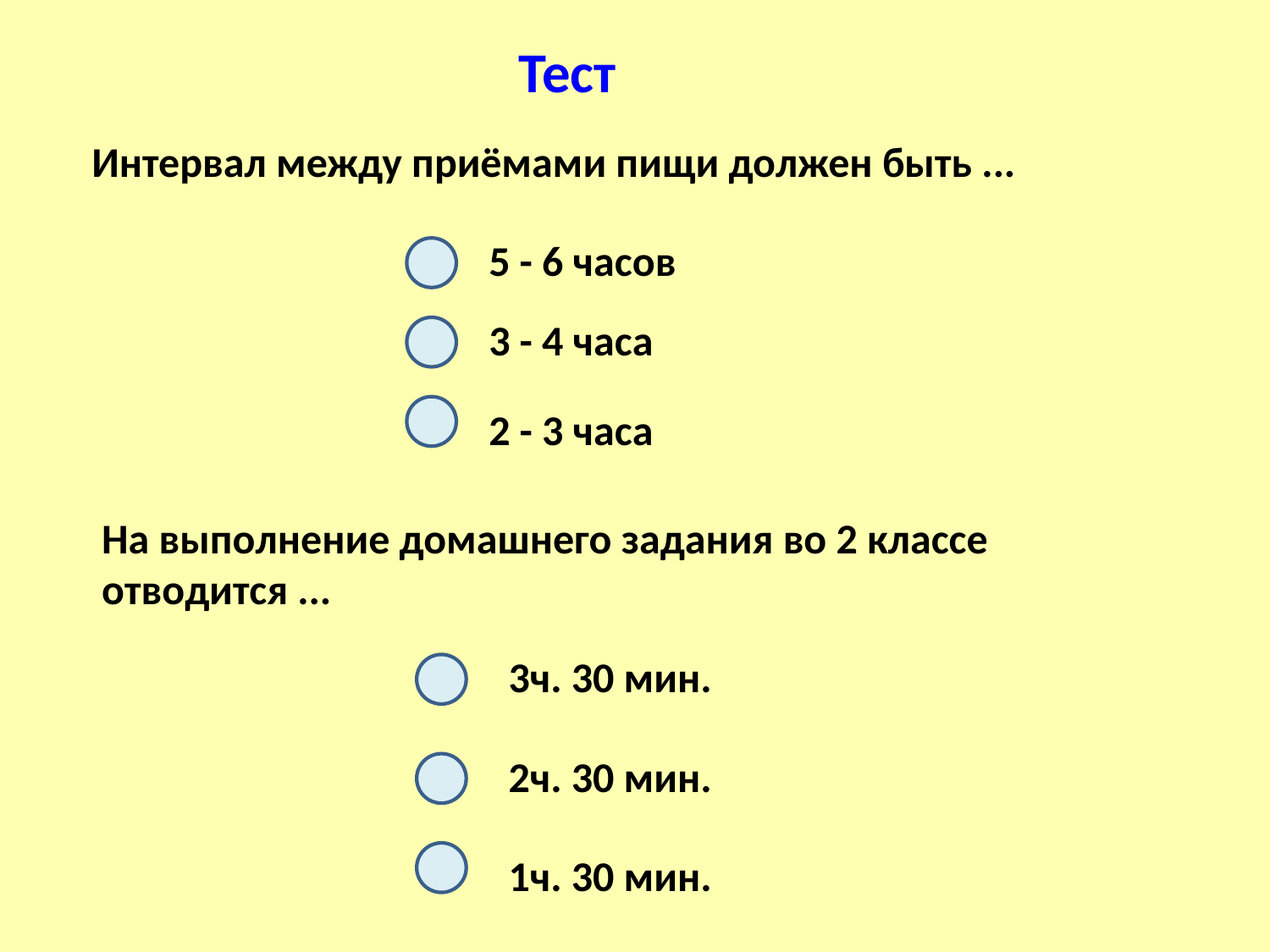

Тест
Интервал между приёмами пищи должен быть ...
5 - 6 часов

3 - 4 часа

2 - 3 часа
На выполнение домашнего задания во 2 классе отводится ...
3ч. 30 мин.

2ч. 30 мин.

1ч. 30 мин.